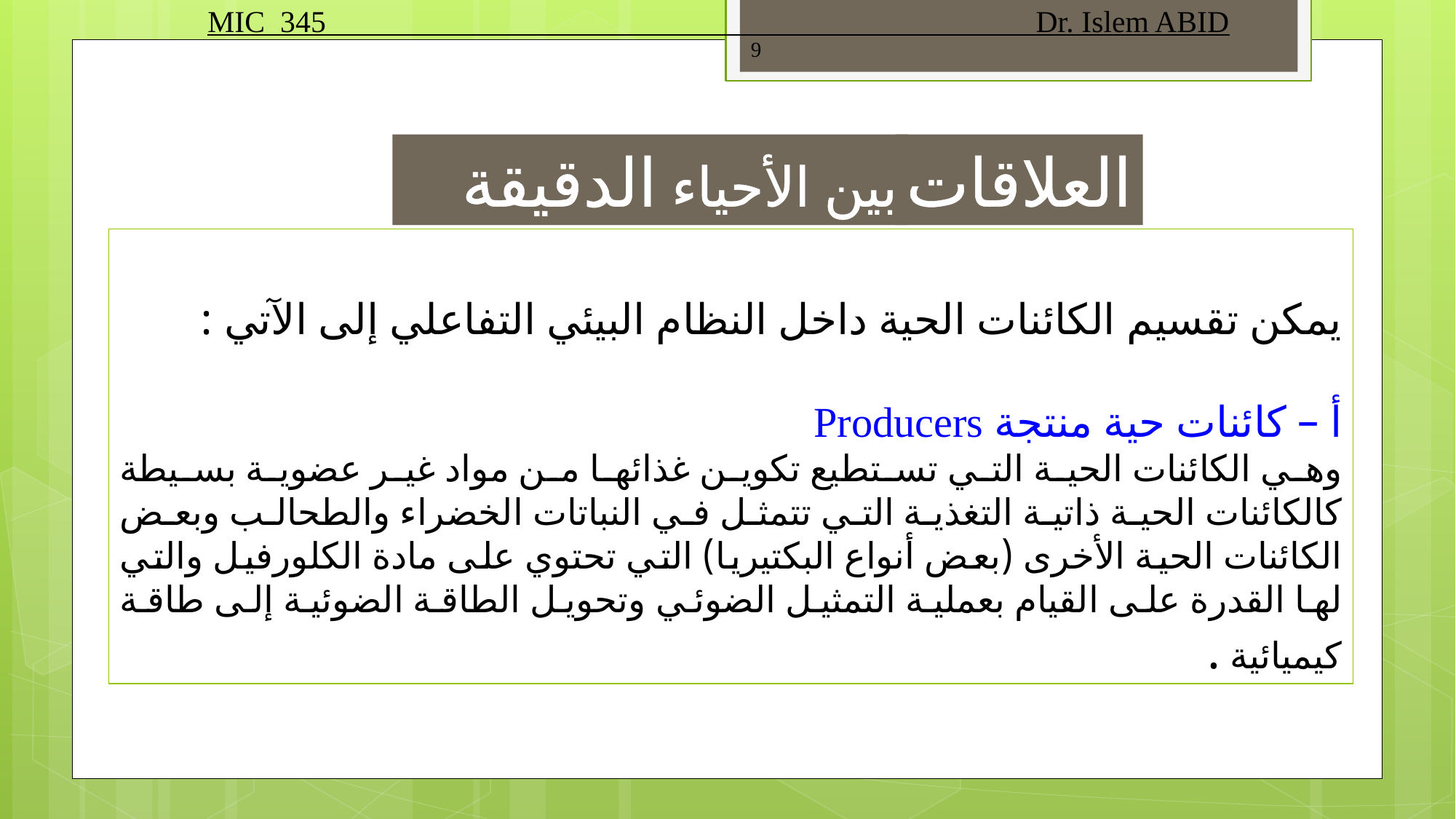

MIC  345                                                                                             Dr. Islem ABID
9
بين الأحياء الدقيقة
العلاقات

يمكن تقسيم الكائنات الحية داخل النظام البيئي التفاعلي إلى الآتي :

أ – كائنات حية منتجة Producers
وهي الكائنات الحية التي تستطيع تكوين غذائها من مواد غير عضوية بسيطة كالكائنات الحية ذاتية التغذية التي تتمثل في النباتات الخضراء والطحالب وبعض الكائنات الحية الأخرى (بعض أنواع البكتيريا) التي تحتوي على مادة الكلورفيل والتي لها القدرة على القيام بعملية التمثيل الضوئي وتحويل الطاقة الضوئية إلى طاقة كيميائية .